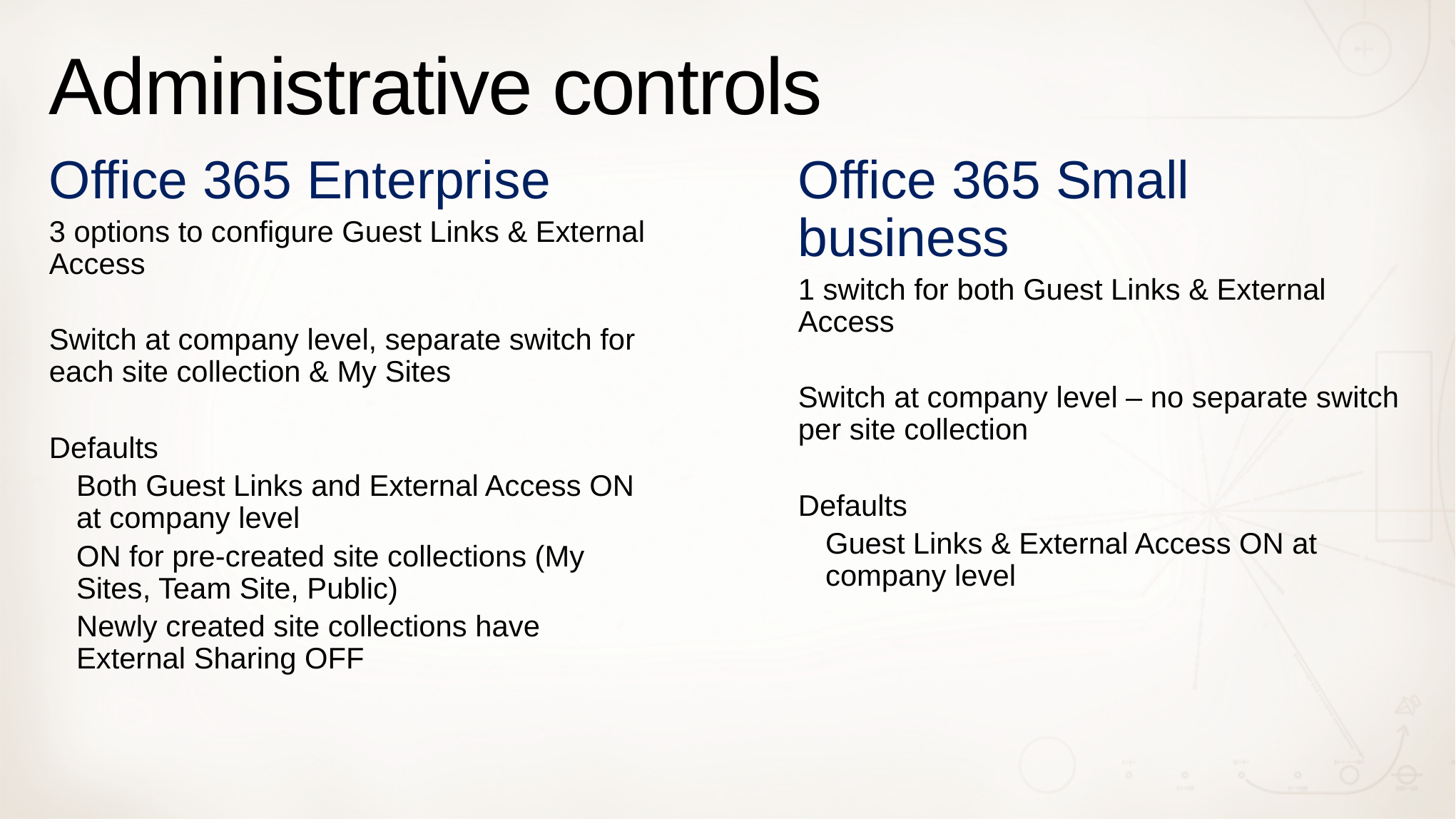

# Administrative controls
Office 365 Enterprise
3 options to configure Guest Links & External Access

Switch at company level, separate switch for each site collection & My Sites

Defaults
Both Guest Links and External Access ON at company level
ON for pre-created site collections (My Sites, Team Site, Public)
Newly created site collections have External Sharing OFF
Office 365 Small business
1 switch for both Guest Links & External Access

Switch at company level – no separate switch per site collection

Defaults
Guest Links & External Access ON at company level